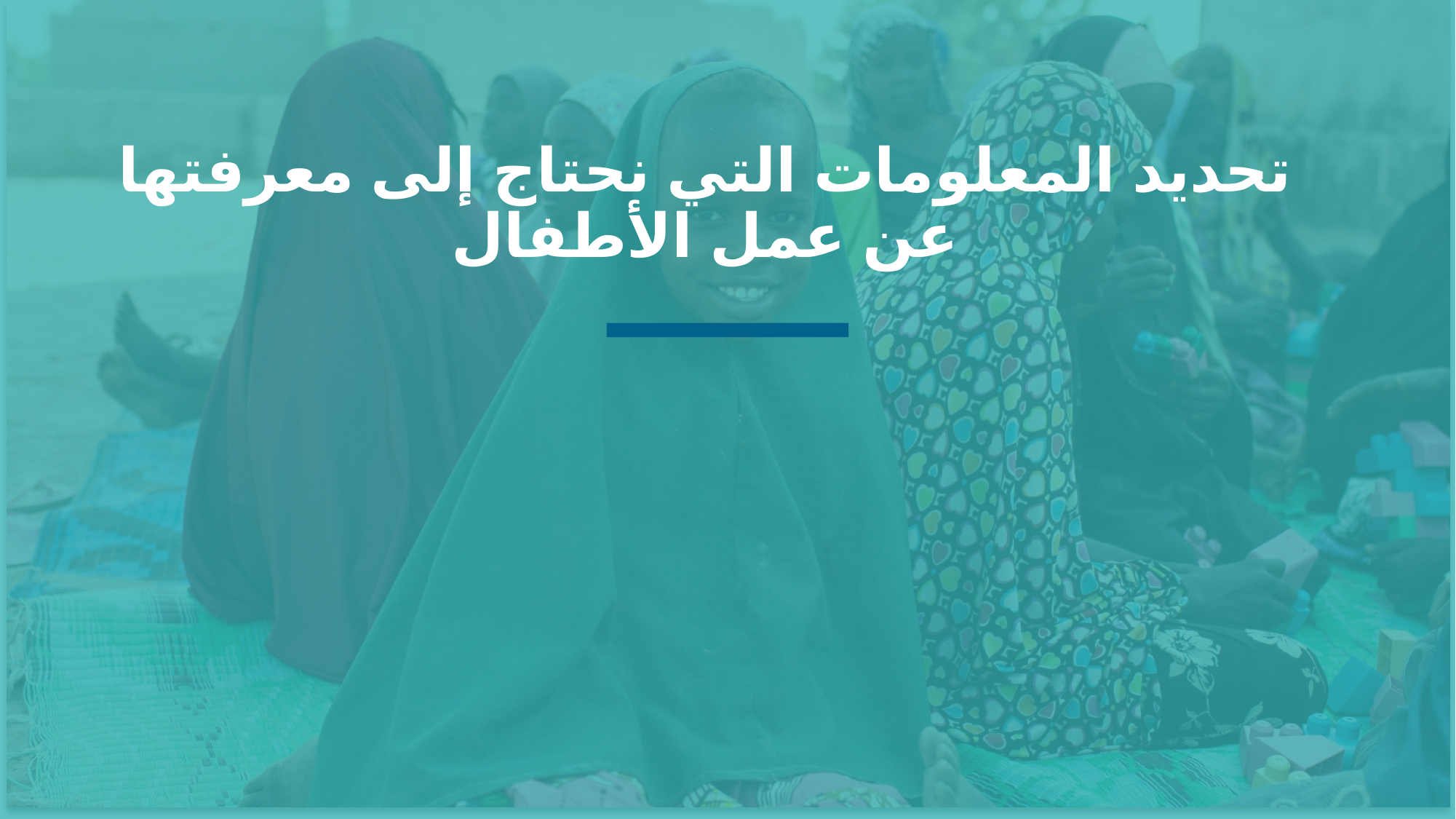

تحديد المعلومات التي نحتاج إلى معرفتها عن عمل الأطفال